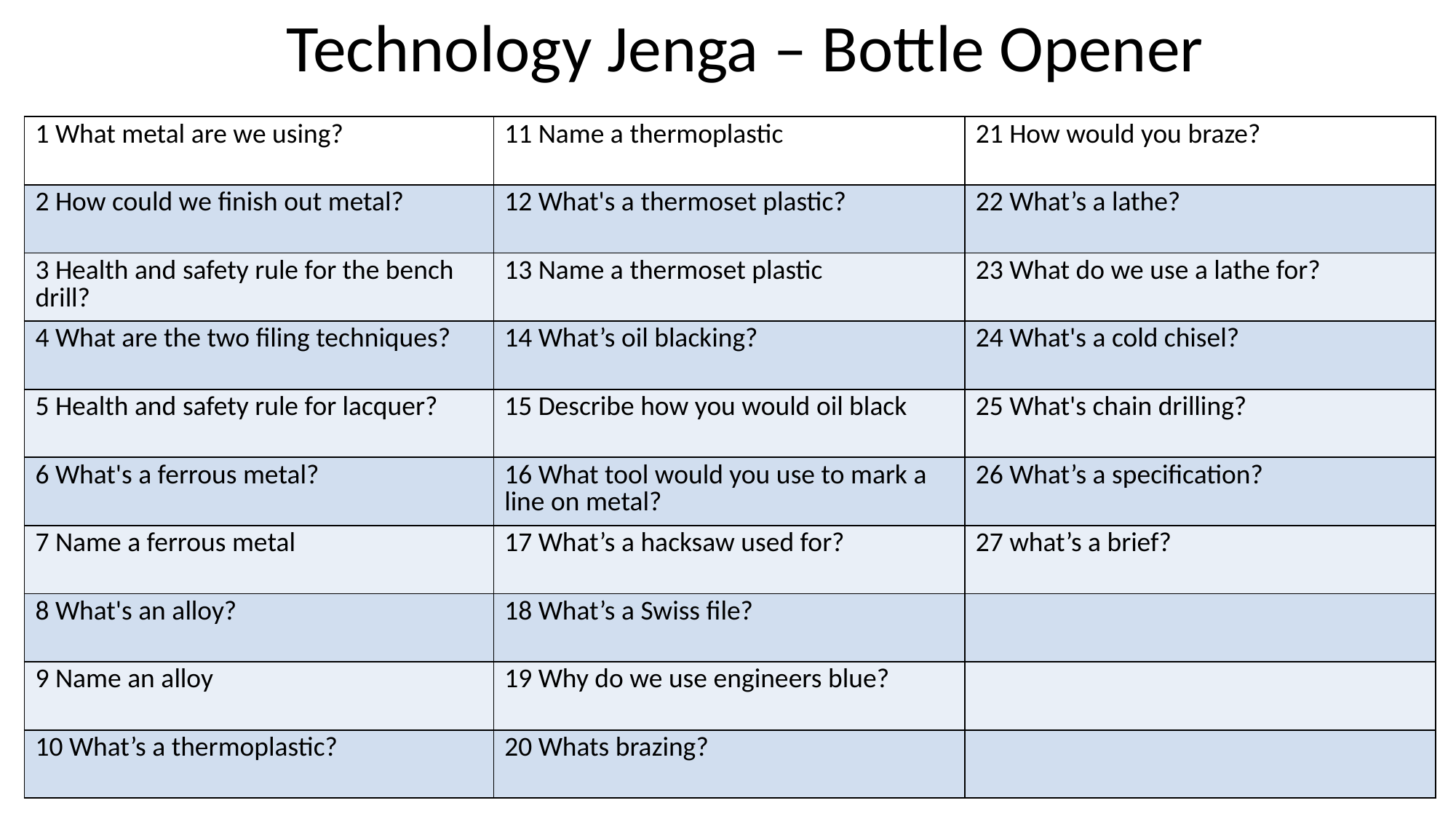

Technology Jenga – Bottle Opener
| 1 What metal are we using? | 11 Name a thermoplastic | 21 How would you braze? |
| --- | --- | --- |
| 2 How could we finish out metal? | 12 What's a thermoset plastic? | 22 What’s a lathe? |
| 3 Health and safety rule for the bench drill? | 13 Name a thermoset plastic | 23 What do we use a lathe for? |
| 4 What are the two filing techniques? | 14 What’s oil blacking? | 24 What's a cold chisel? |
| 5 Health and safety rule for lacquer? | 15 Describe how you would oil black | 25 What's chain drilling? |
| 6 What's a ferrous metal? | 16 What tool would you use to mark a line on metal? | 26 What’s a specification? |
| 7 Name a ferrous metal | 17 What’s a hacksaw used for? | 27 what’s a brief? |
| 8 What's an alloy? | 18 What’s a Swiss file? |  |
| 9 Name an alloy | 19 Why do we use engineers blue? |  |
| 10 What’s a thermoplastic? | 20 Whats brazing? |  |